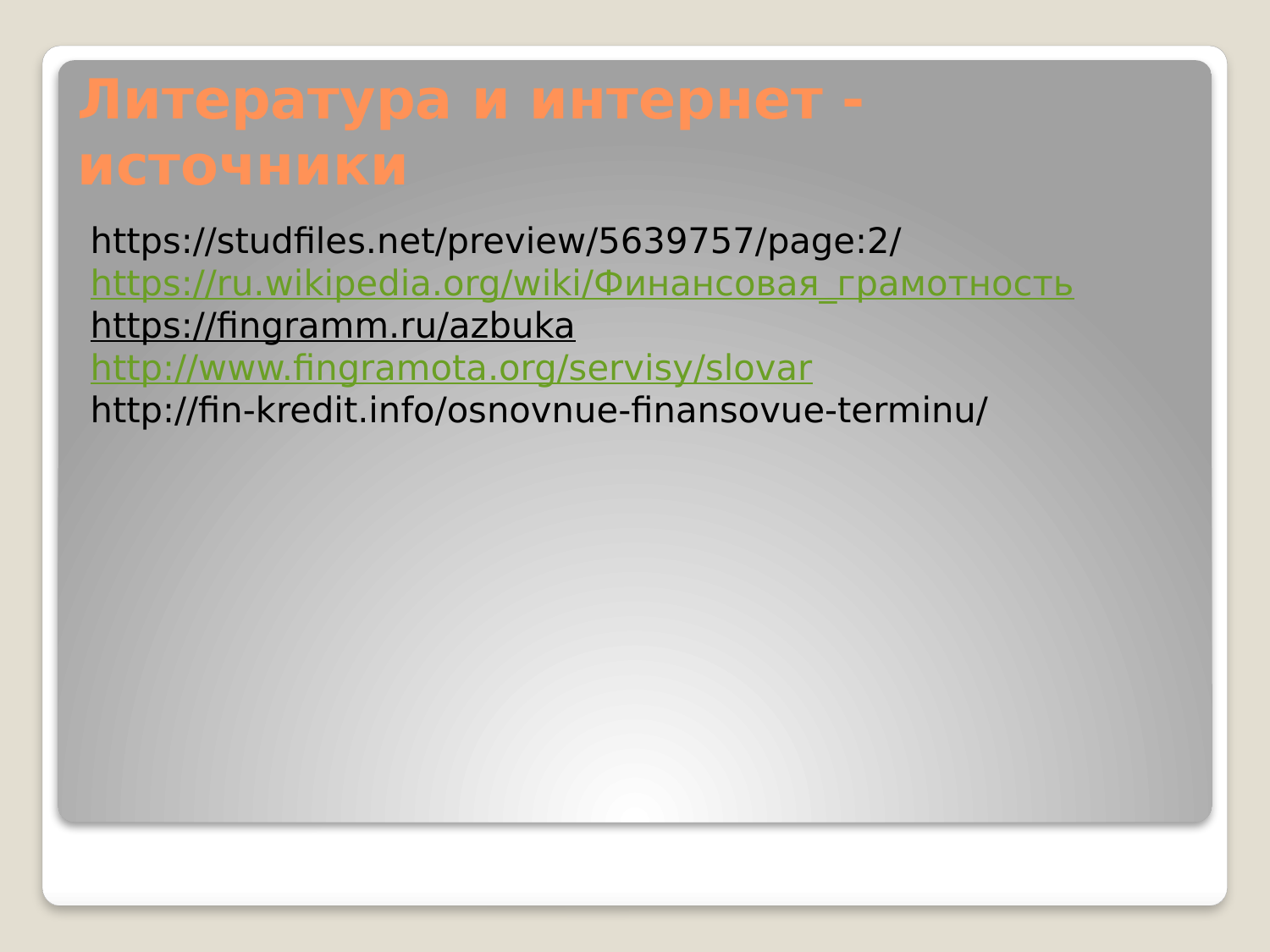

# Литература и интернет - источники
https://studfiles.net/preview/5639757/page:2/
https://ru.wikipedia.org/wiki/Финансовая_грамотность
https://fingramm.ru/azbuka
http://www.fingramota.org/servisy/slovar
http://fin-kredit.info/osnovnue-finansovue-terminu/